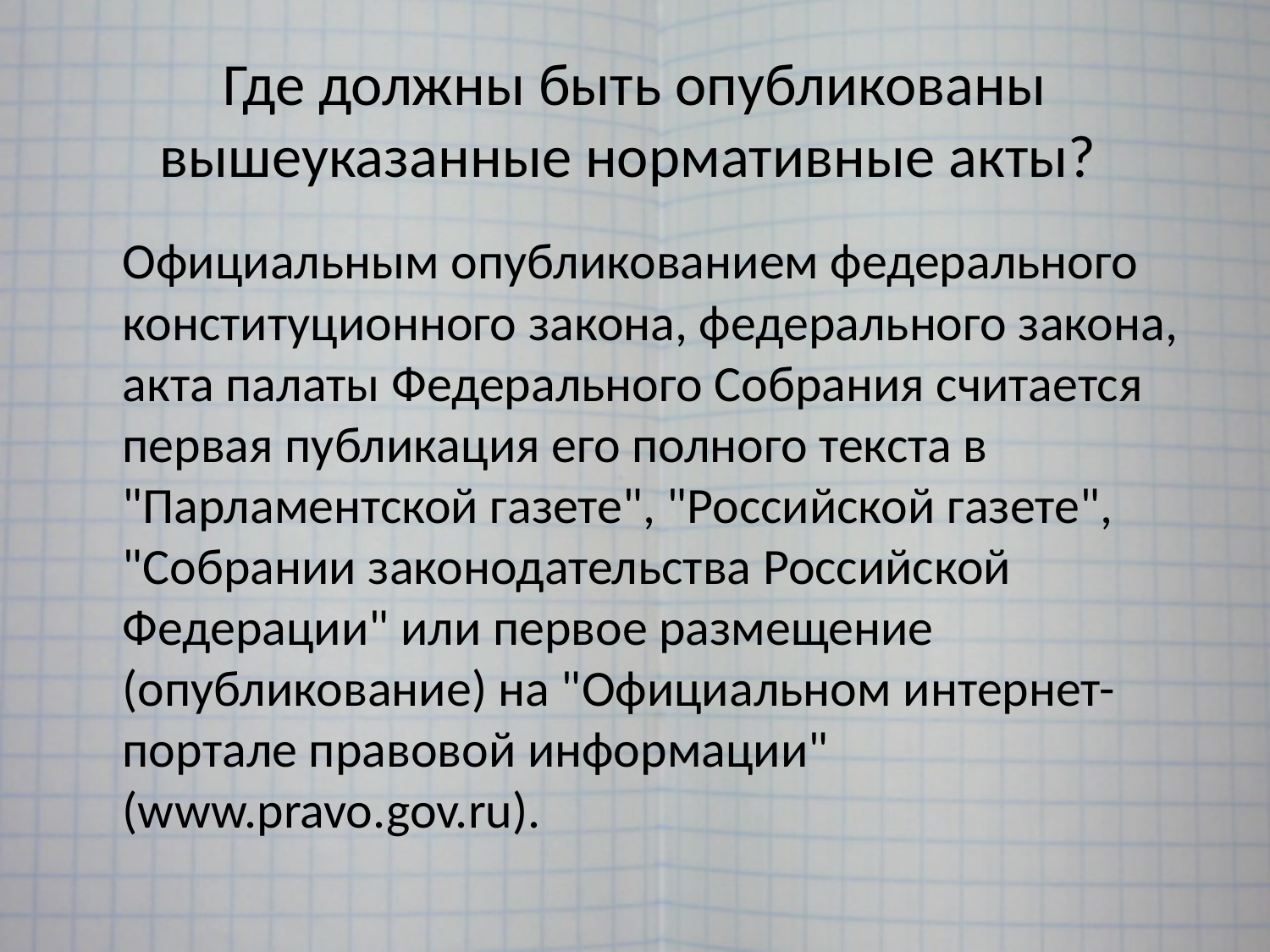

# Где должны быть опубликованы вышеуказанные нормативные акты?
	Официальным опубликованием федерального конституционного закона, федерального закона, акта палаты Федерального Собрания считается первая публикация его полного текста в "Парламентской газете", "Российской газете", "Собрании законодательства Российской Федерации" или первое размещение (опубликование) на "Официальном интернет-портале правовой информации" (www.pravo.gov.ru).